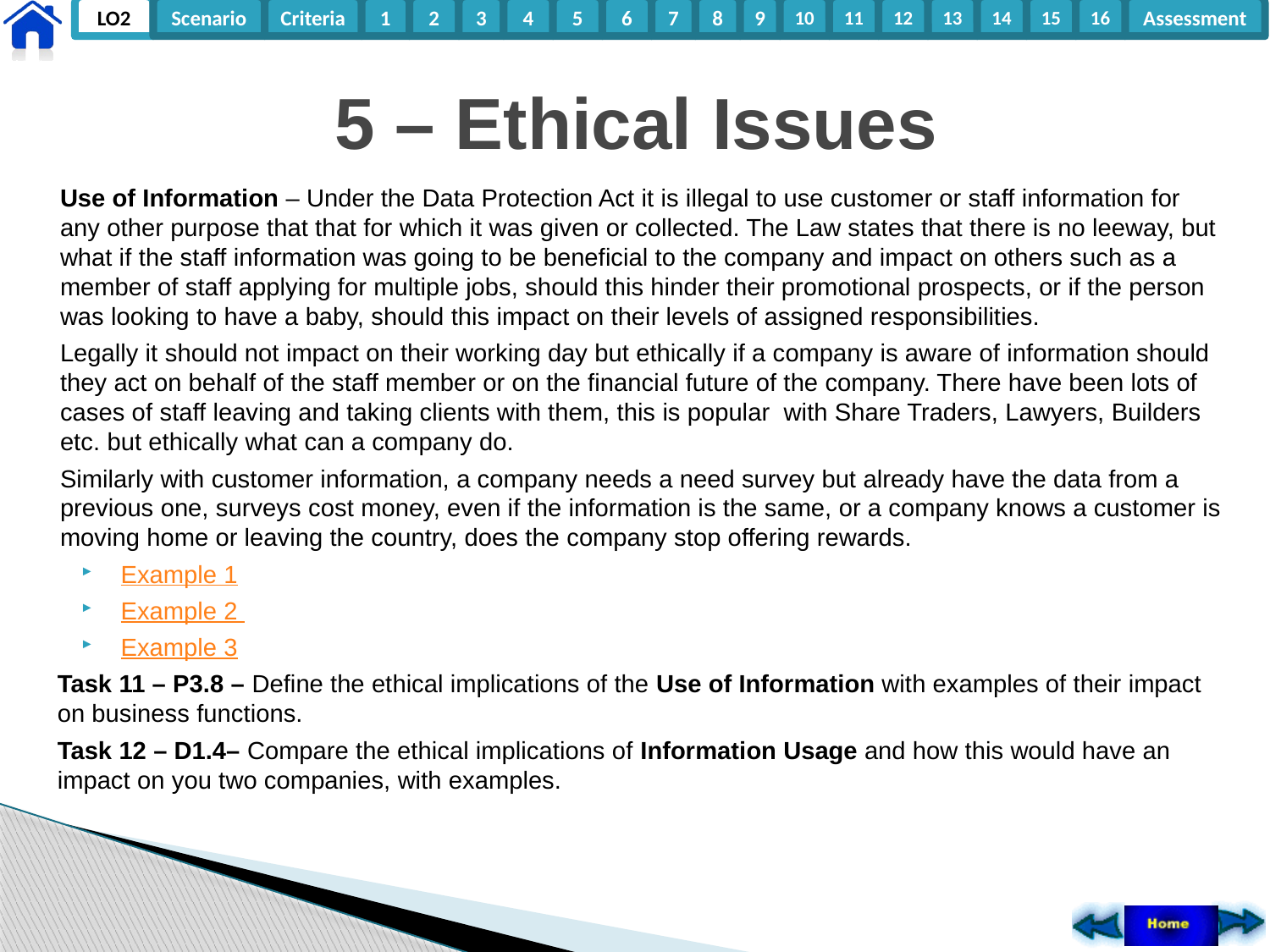

# 5 – Ethical Issues
Use of Information – Under the Data Protection Act it is illegal to use customer or staff information for any other purpose that that for which it was given or collected. The Law states that there is no leeway, but what if the staff information was going to be beneficial to the company and impact on others such as a member of staff applying for multiple jobs, should this hinder their promotional prospects, or if the person was looking to have a baby, should this impact on their levels of assigned responsibilities.
Legally it should not impact on their working day but ethically if a company is aware of information should they act on behalf of the staff member or on the financial future of the company. There have been lots of cases of staff leaving and taking clients with them, this is popular  with Share Traders, Lawyers, Builders etc. but ethically what can a company do.
Similarly with customer information, a company needs a need survey but already have the data from a previous one, surveys cost money, even if the information is the same, or a company knows a customer is moving home or leaving the country, does the company stop offering rewards.
Example 1
Example 2
Example 3
Task 11 – P3.8 – Define the ethical implications of the Use of Information with examples of their impact on business functions.
Task 12 – D1.4– Compare the ethical implications of Information Usage and how this would have an impact on you two companies, with examples.